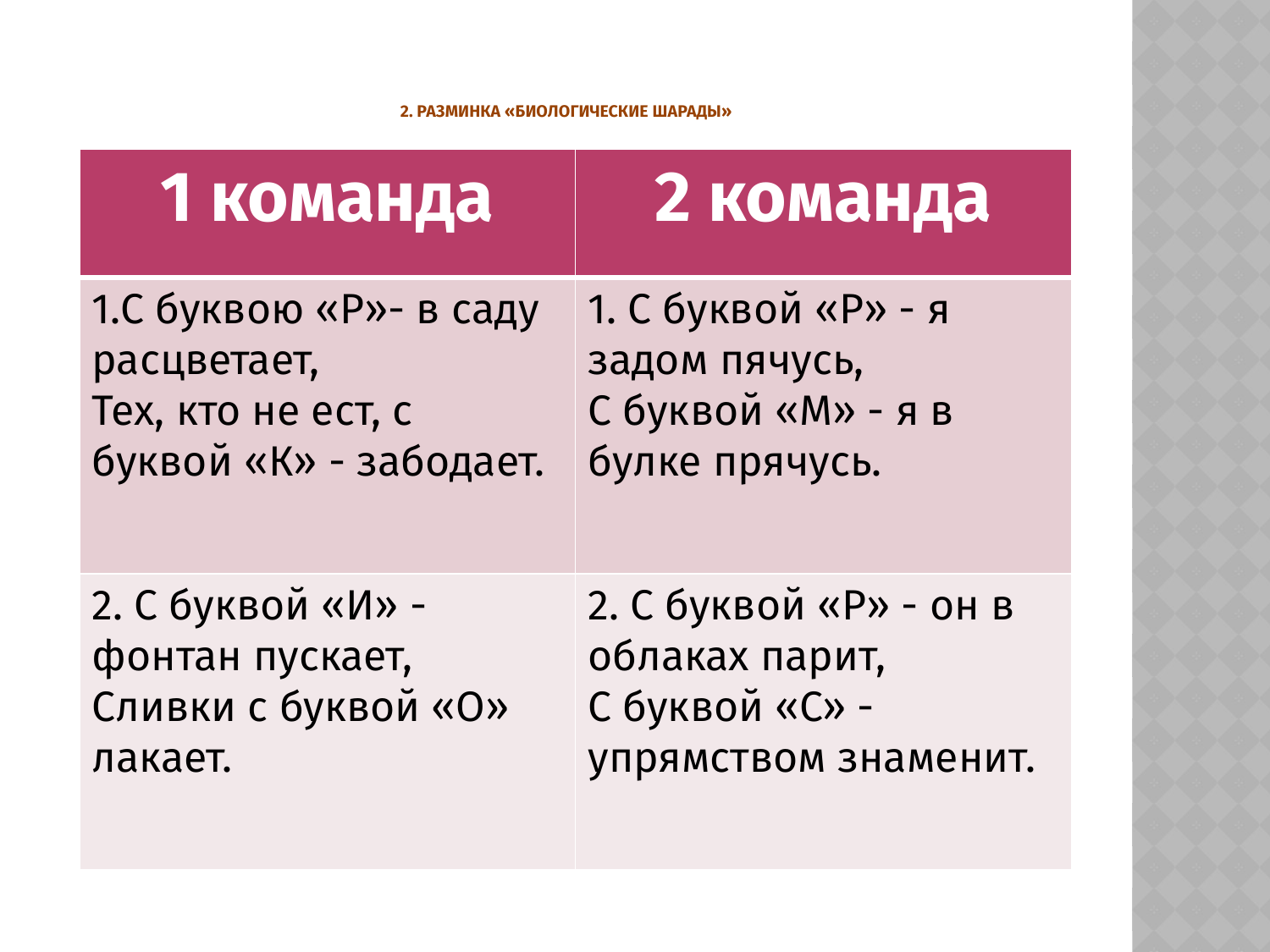

# 2. Разминка «Биологические шарады»
| 1 команда | 2 команда |
| --- | --- |
| 1.С буквою «Р»- в саду расцветает, Тех, кто не ест, с буквой «К» - забодает. | 1. С буквой «Р» - я задом пячусь, С буквой «М» - я в булке прячусь. |
| 2. С буквой «И» - фонтан пускает, Сливки с буквой «О» лакает. | 2. С буквой «Р» - он в облаках парит, С буквой «С» - упрямством знаменит. |